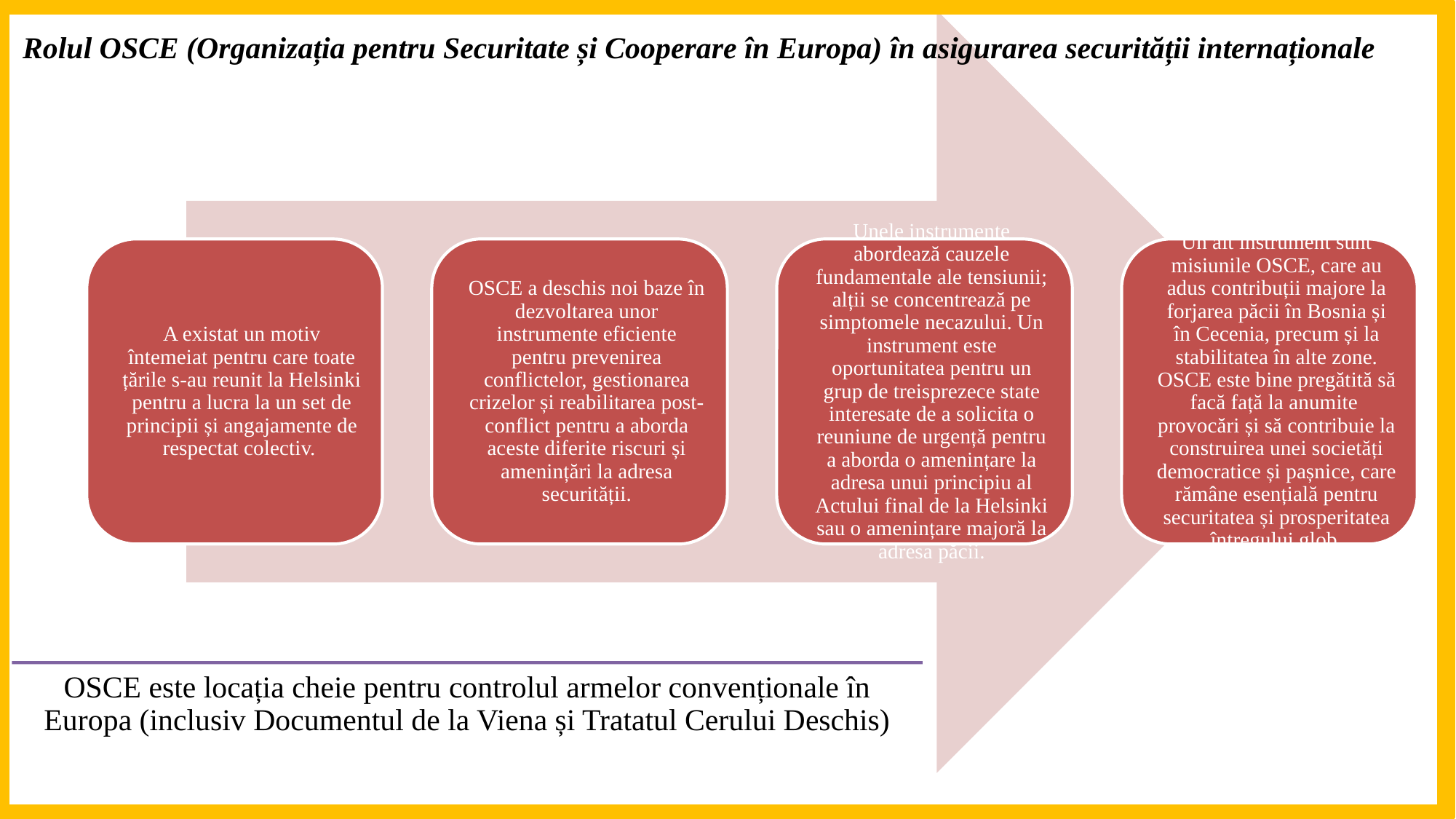

A existat un motiv întemeiat pentru care toate țările s-au reunit la Helsinki pentru a lucra la un set de principii și angajamente de respectat colectiv.
OSCE a deschis noi baze în dezvoltarea unor instrumente eficiente pentru prevenirea conflictelor, gestionarea crizelor și reabilitarea post-conflict pentru a aborda aceste diferite riscuri și amenințări la adresa securității.
Unele instrumente abordează cauzele fundamentale ale tensiunii; alții se concentrează pe simptomele necazului. Un instrument este oportunitatea pentru un grup de treisprezece state interesate de a solicita o reuniune de urgență pentru a aborda o amenințare la adresa unui principiu al Actului final de la Helsinki sau o amenințare majoră la adresa păcii.
Un alt instrument sunt misiunile OSCE, care au adus contribuții majore la forjarea păcii în Bosnia și în Cecenia, precum și la stabilitatea în alte zone. OSCE este bine pregătită să facă față la anumite  provocări și să contribuie la construirea unei societăți democratice și pașnice, care rămâne esențială pentru securitatea și prosperitatea întregului glob.
Rolul OSCE (Organizația pentru Securitate și Cooperare în Europa) în asigurarea securității internaționale
OSCE este locația cheie pentru controlul armelor convenționale în Europa (inclusiv Documentul de la Viena și Tratatul Cerului Deschis)